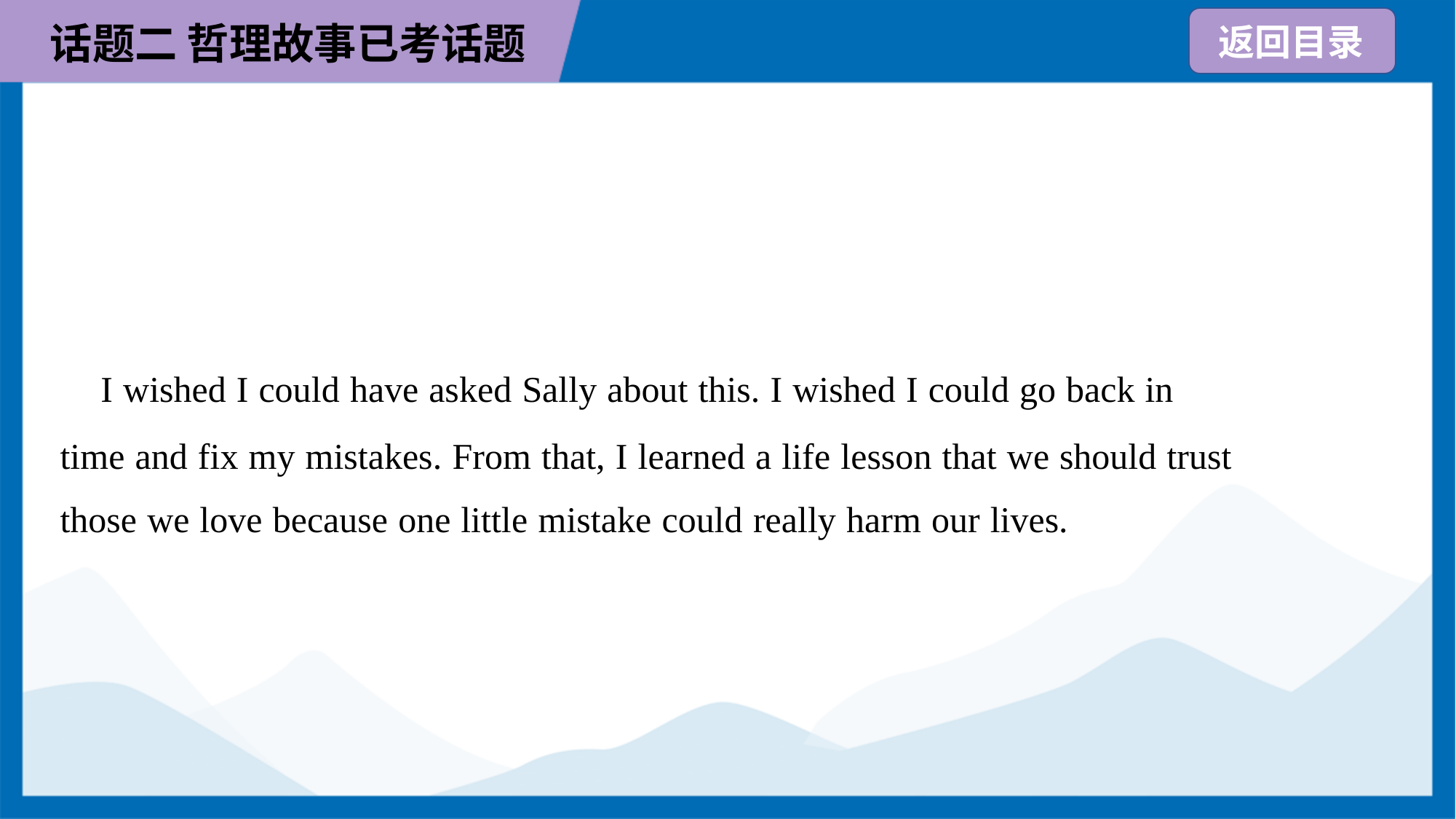

I wished I could have asked Sally about this. I wished I could go back in
time and fix my mistakes. From that, I learned a life lesson that we should trust
those we love because one little mistake could really harm our lives.